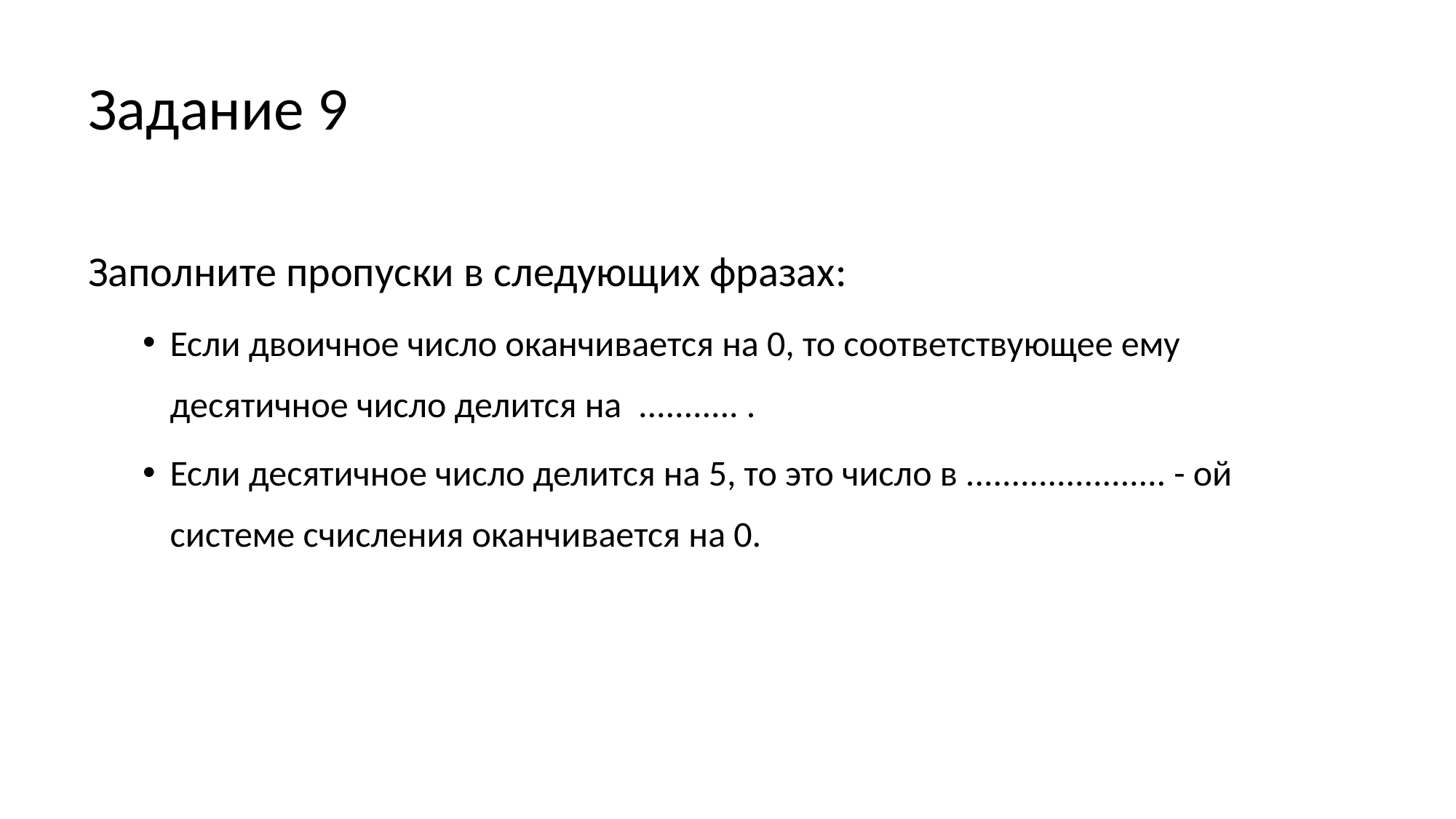

# Задание 9
Заполните пропуски в следующих фразах:
Если двоичное число оканчивается на 0, то соответствующее ему десятичное число делится на  ........... .
Если десятичное число делится на 5, то это число в ...................... - ой системе счисления оканчивается на 0.